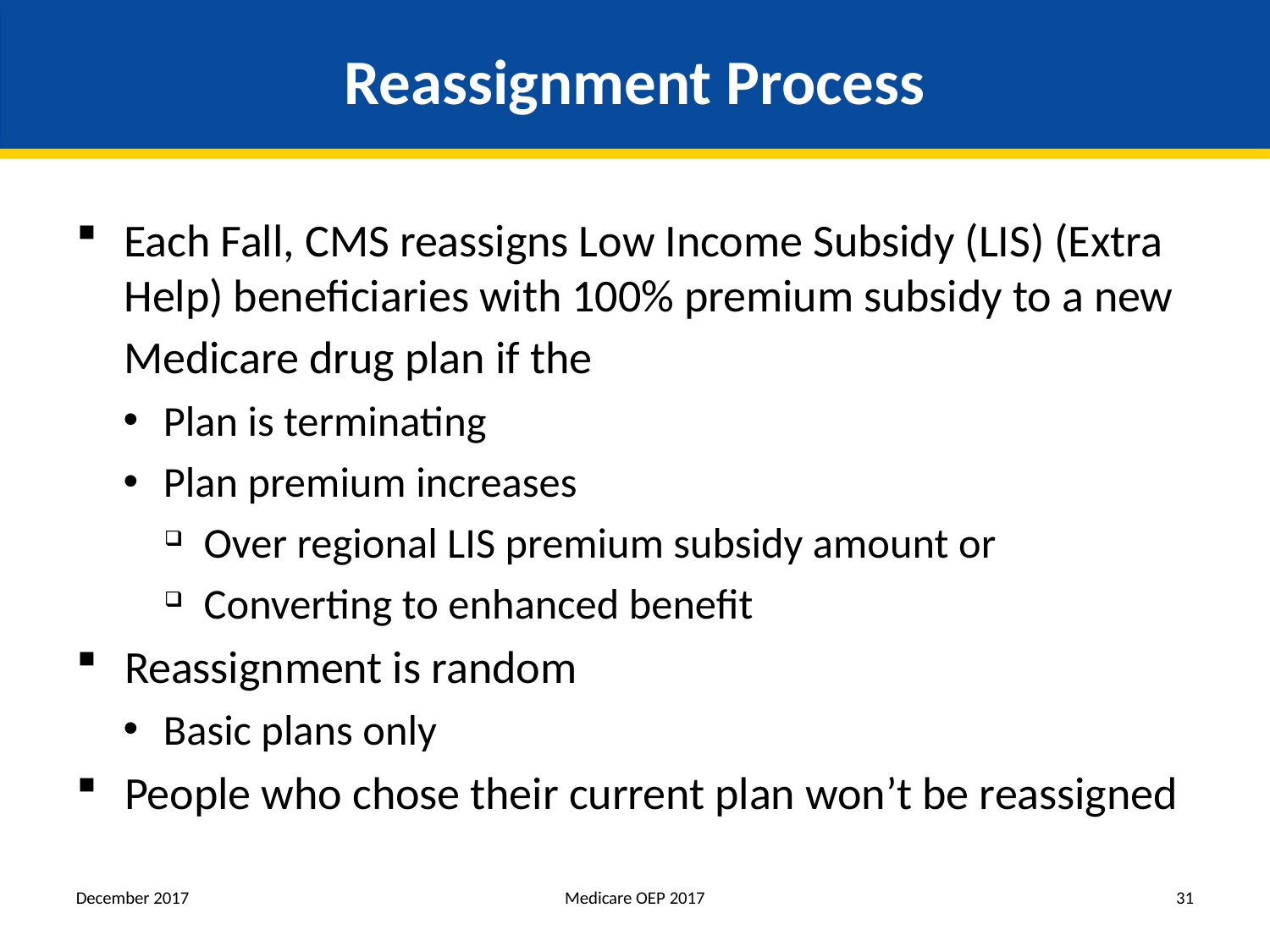

# Reassignment Process
Each Fall, CMS reassigns Low Income Subsidy (LIS) (Extra Help) beneficiaries with 100% premium subsidy to a new Medicare drug plan if the
Plan is terminating
Plan premium increases
Over regional LIS premium subsidy amount or
Converting to enhanced benefit
Reassignment is random
Basic plans only
People who chose their current plan won’t be reassigned

December 2017
Medicare OEP 2017
31